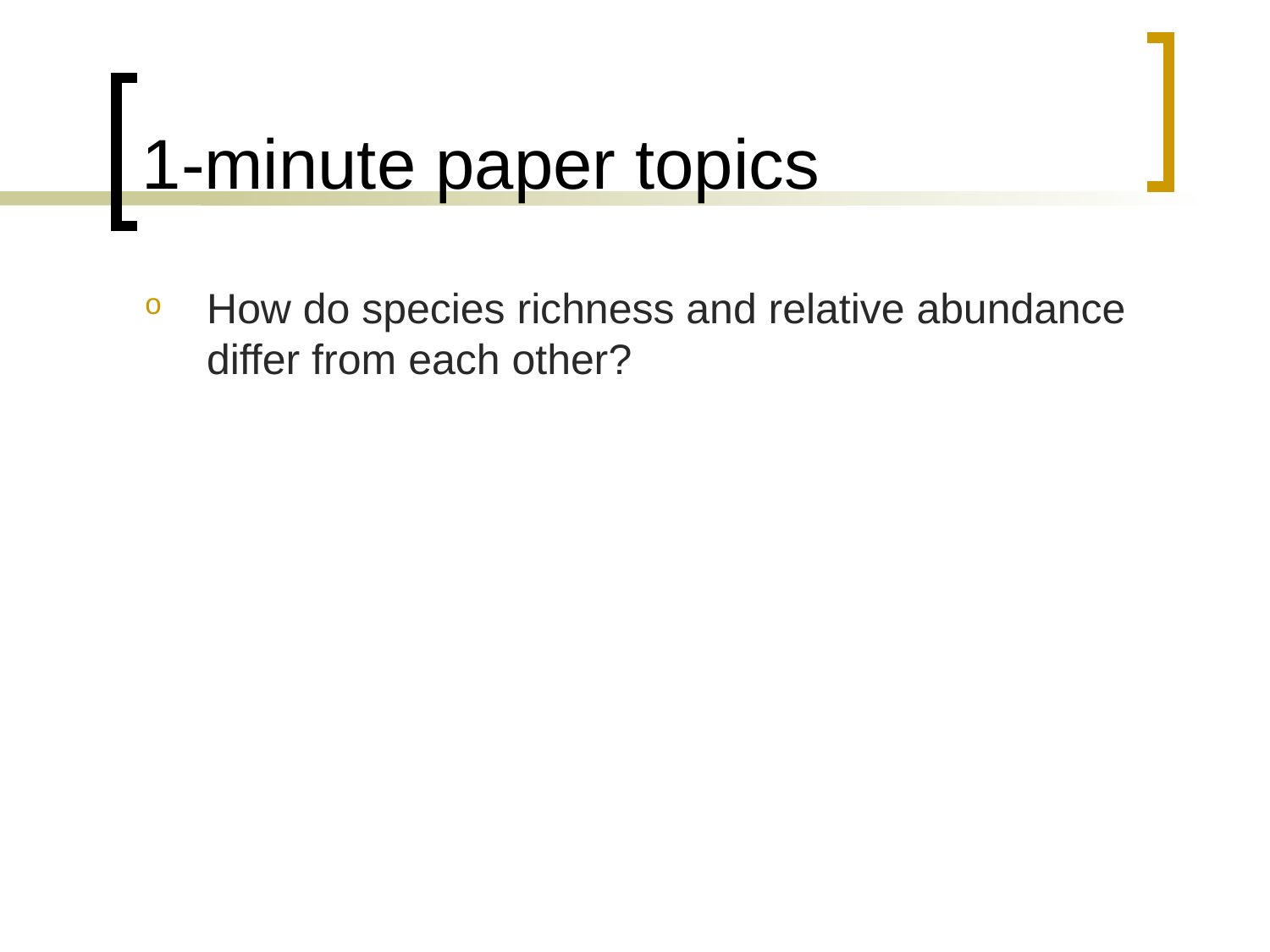

# 1-minute paper topics
How do species richness and relative abundance differ from each other?